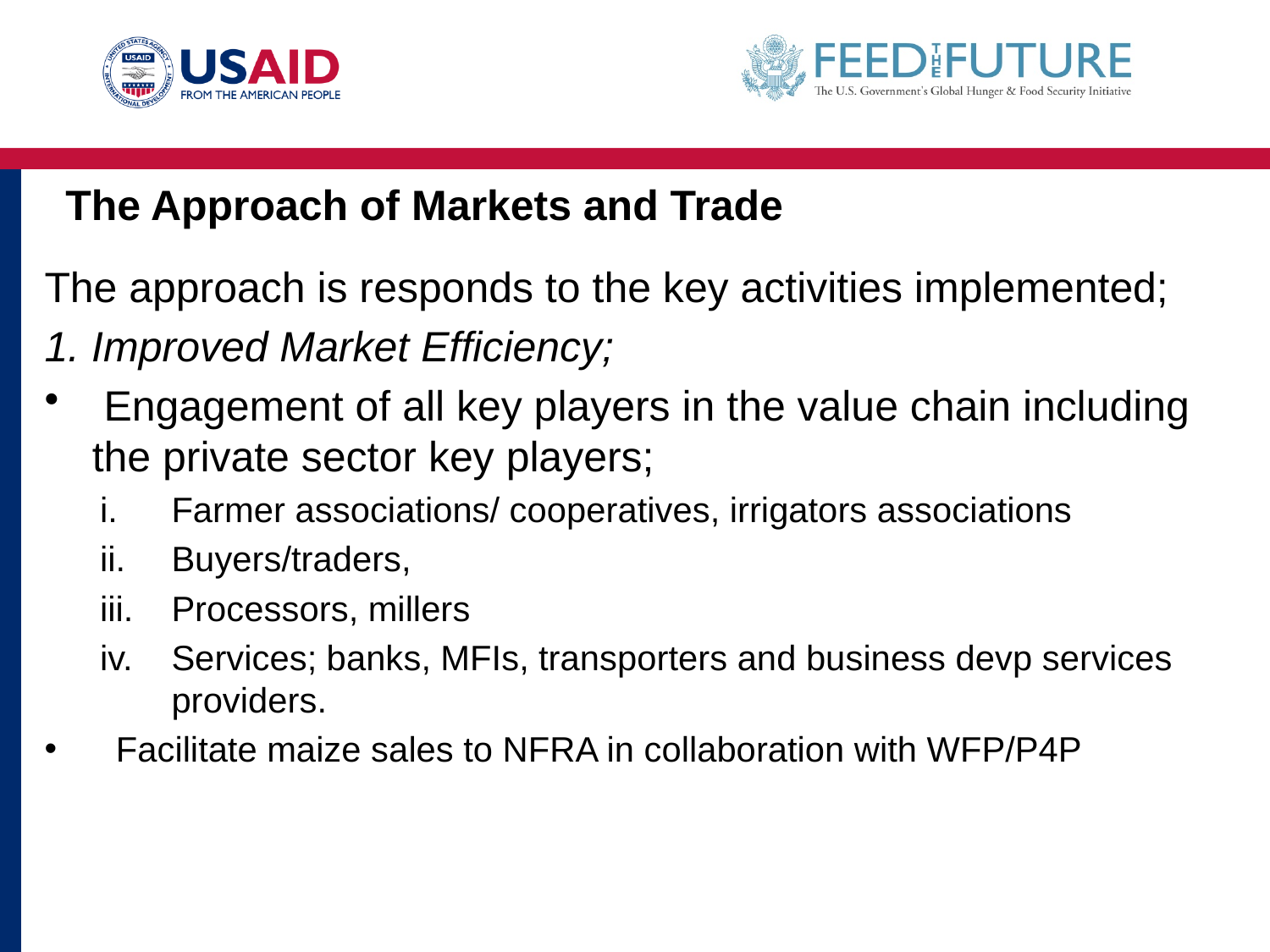

# The Approach of Markets and Trade
The approach is responds to the key activities implemented;
1. Improved Market Efficiency;
 Engagement of all key players in the value chain including the private sector key players;
Farmer associations/ cooperatives, irrigators associations
Buyers/traders,
Processors, millers
Services; banks, MFIs, transporters and business devp services providers.
Facilitate maize sales to NFRA in collaboration with WFP/P4P